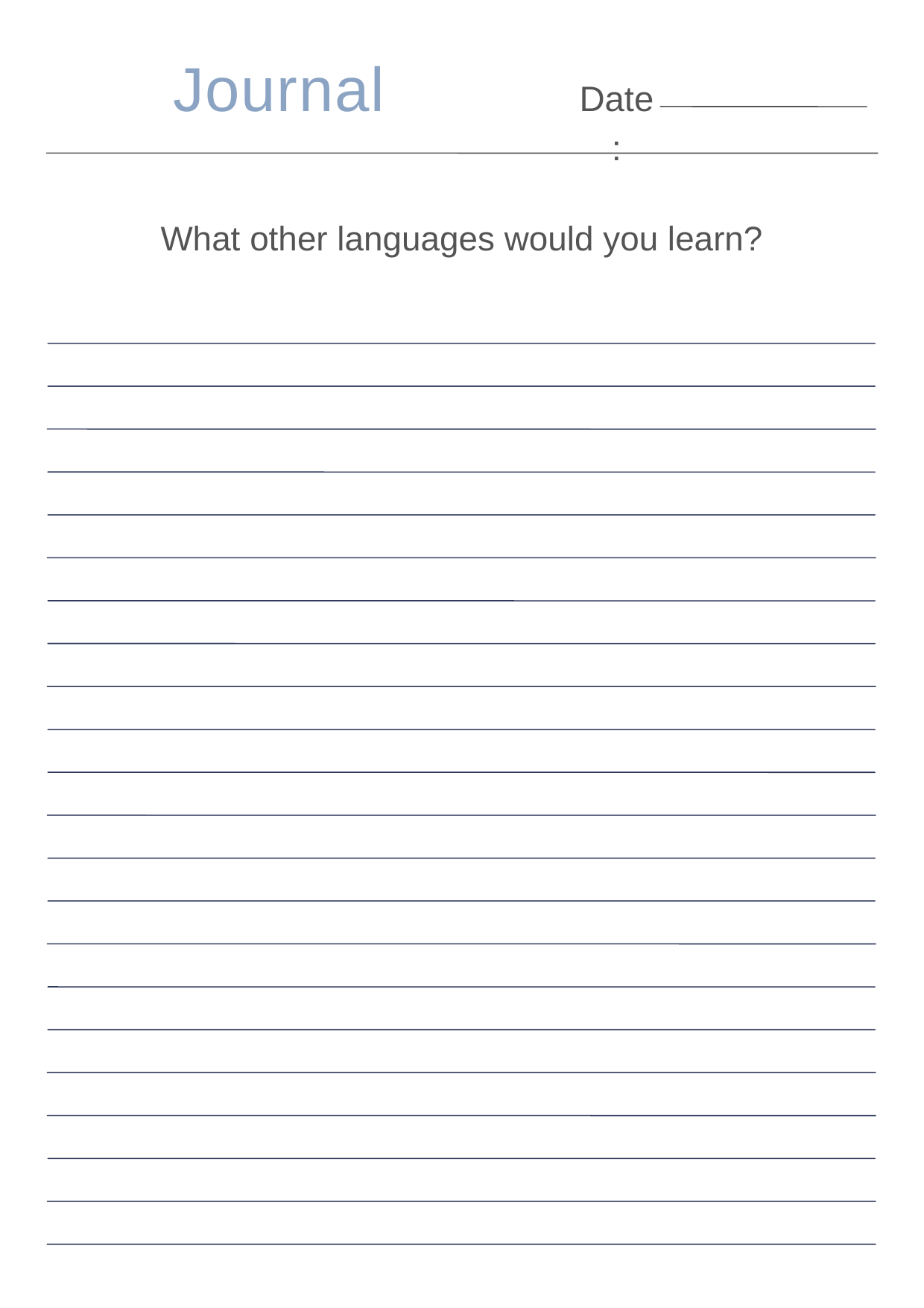

Journal
Date:

What other languages would you learn?